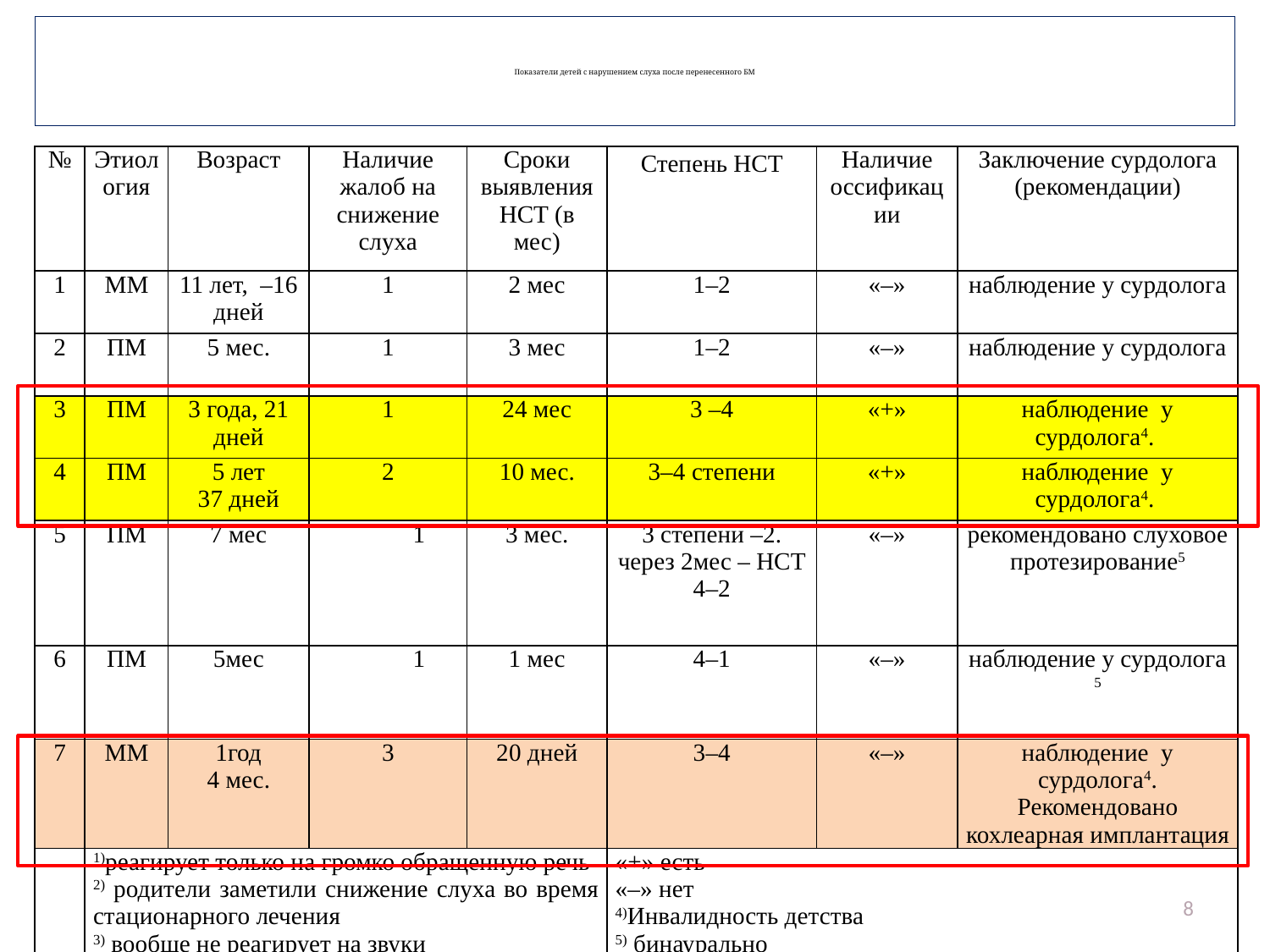

# Показатели детей с нарушением слуха после перенесенного БМ
| № | Этиология | Возраст | Наличие жалоб на снижение слуха | Сроки выявления НСТ (в мес) | Степень НСТ | Наличие оссификации | Заключение сурдолога (рекомендации) |
| --- | --- | --- | --- | --- | --- | --- | --- |
| 1 | ММ | 11 лет, –16 дней | 1 | 2 мес | 1–2 | «–» | наблюдение у сурдолога |
| 2 | ПМ | 5 мес. | 1 | 3 мес | 1–2 | «–» | наблюдение у сурдолога |
| 3 | ПМ | 3 года, 21 дней | 1 | 24 мес | 3 –4 | «+» | наблюдение у сурдолога4. |
| 4 | ПМ | 5 лет 37 дней | 2 | 10 мес. | 3–4 степени | «+» | наблюдение у сурдолога4. |
| 5 | ПМ | 7 мес | 1 | 3 мес. | 3 степени –2. через 2мес – НСТ 4–2 | «–» | рекомендовано слуховое протезирование5 |
| 6 | ПМ | 5мес | 1 | 1 мес | 4–1 | «–» | наблюдение у сурдолога 5 |
| 7 | ММ | 1год 4 мес. | 3 | 20 дней | 3–4 | «–» | наблюдение у сурдолога4. Рекомендовано кохлеарная имплантация |
|  | 1)реагирует только на громко обращенную речь 2) родители заметили снижение слуха во время стационарного лечения 3) вообще не реагирует на звуки |  |  |  | «+» есть «–» нет 4)Инвалидность детства 5) бинаурально |  |  |

8